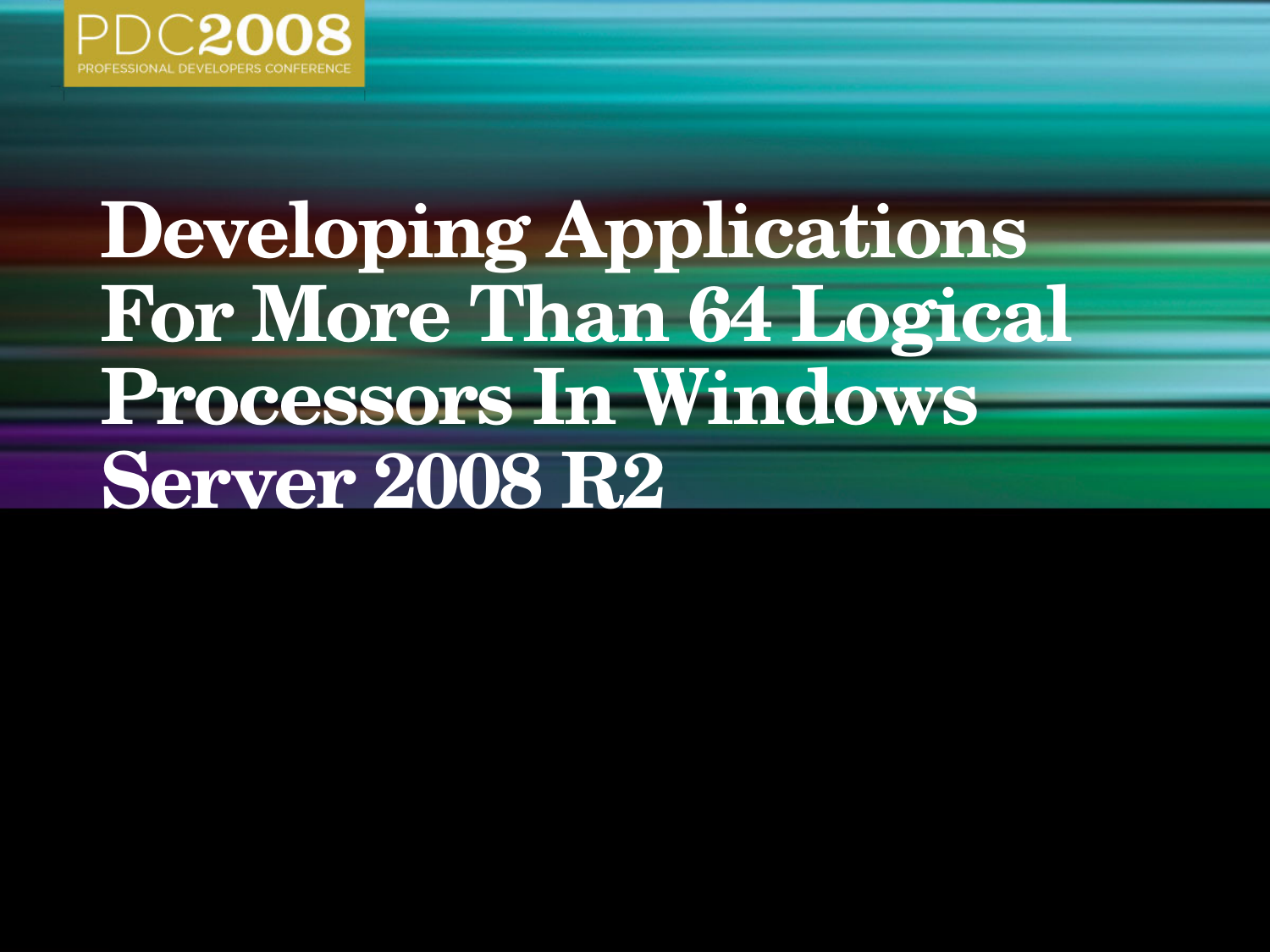

# Developing Applications For More Than 64 Logical Processors In Windows Server 2008 R2